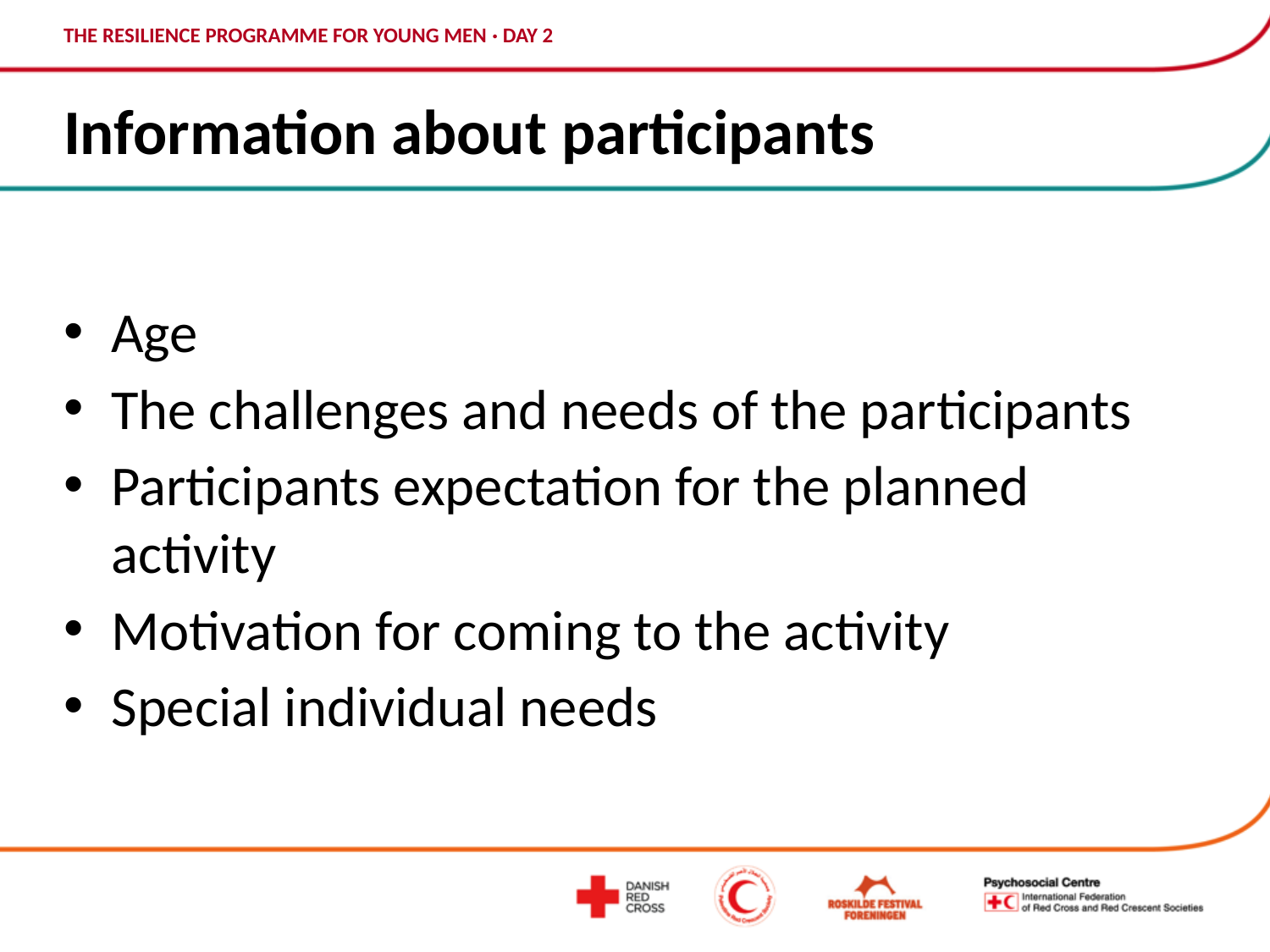

# Information about participants
Age
The challenges and needs of the participants
Participants expectation for the planned activity
Motivation for coming to the activity
Special individual needs